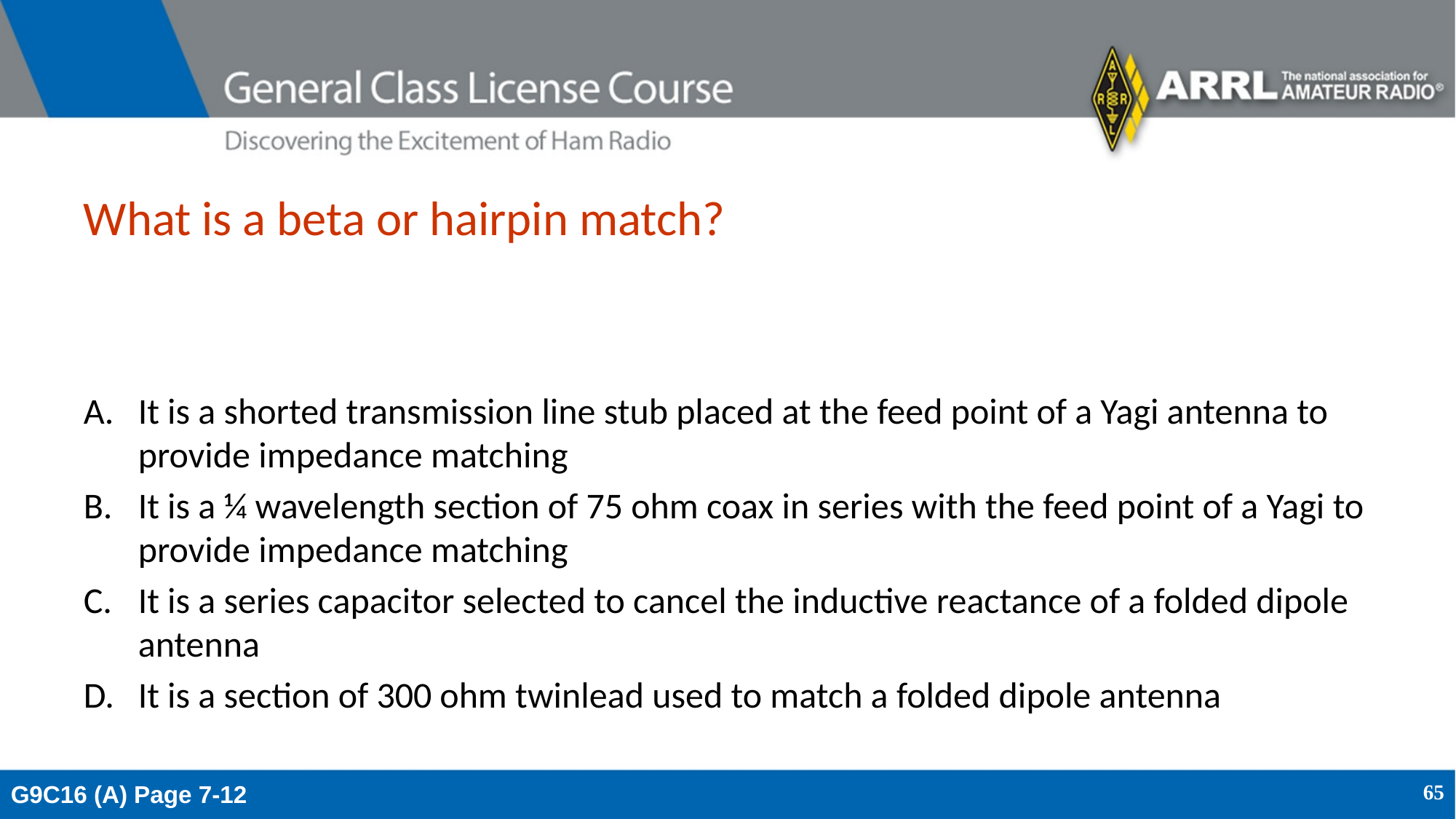

# What is a beta or hairpin match?
It is a shorted transmission line stub placed at the feed point of a Yagi antenna to provide impedance matching
It is a ¼ wavelength section of 75 ohm coax in series with the feed point of a Yagi to provide impedance matching
It is a series capacitor selected to cancel the inductive reactance of a folded dipole antenna
It is a section of 300 ohm twinlead used to match a folded dipole antenna
G9C16 (A) Page 7-12
65